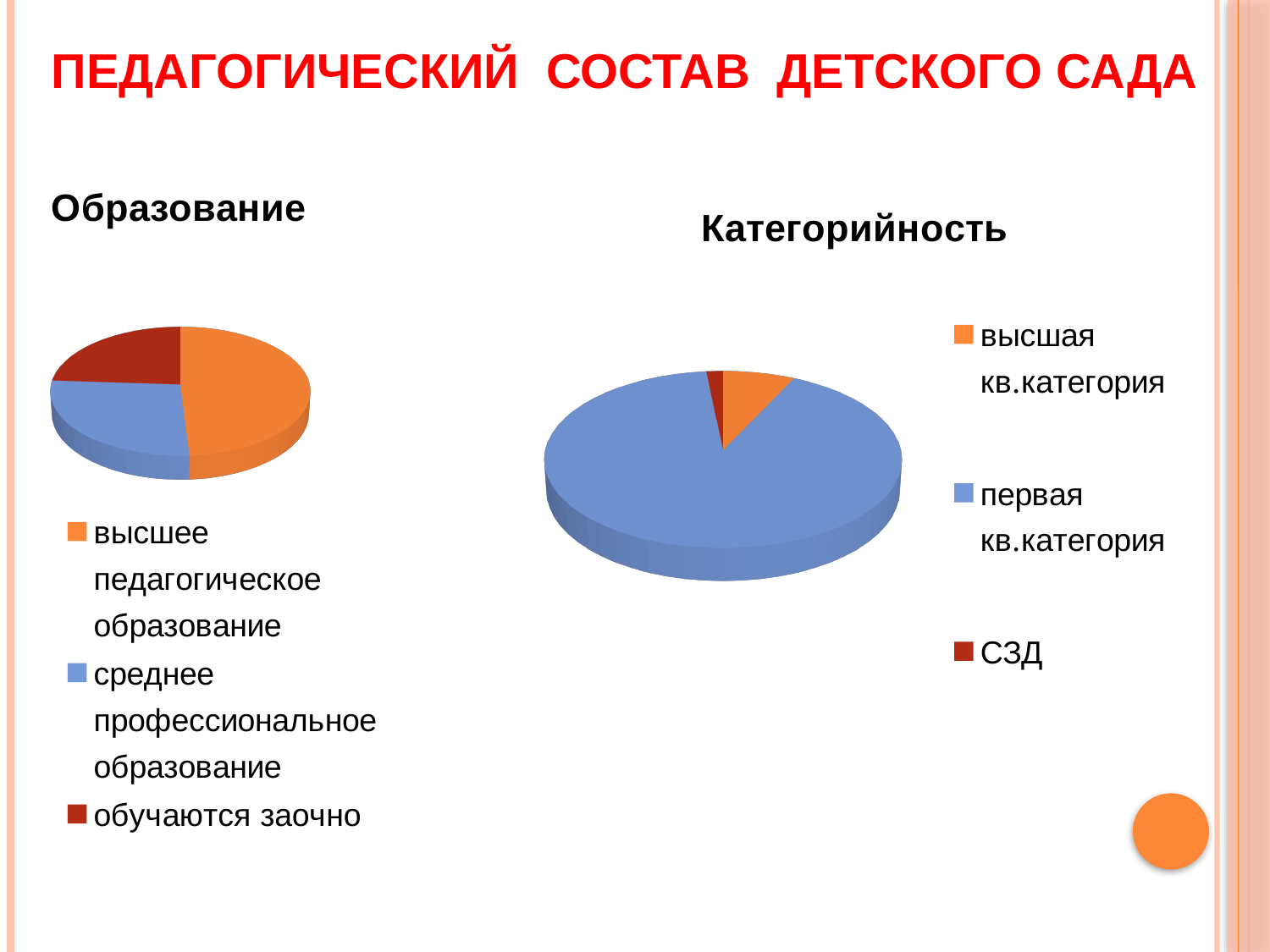

# Педагогический  состав  детского сада

[unsupported chart]

[unsupported chart]